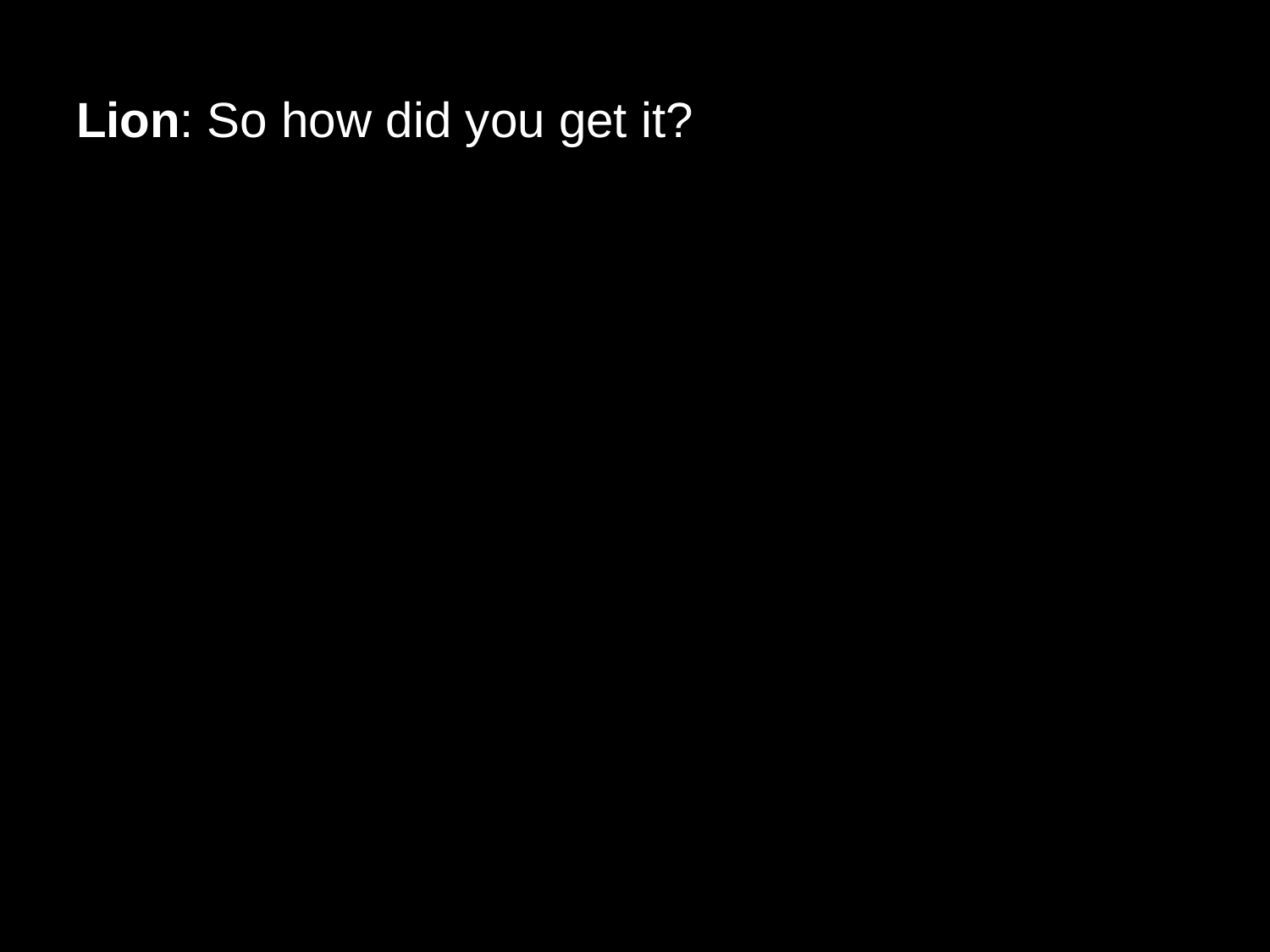

# Lion: So how did you get it?